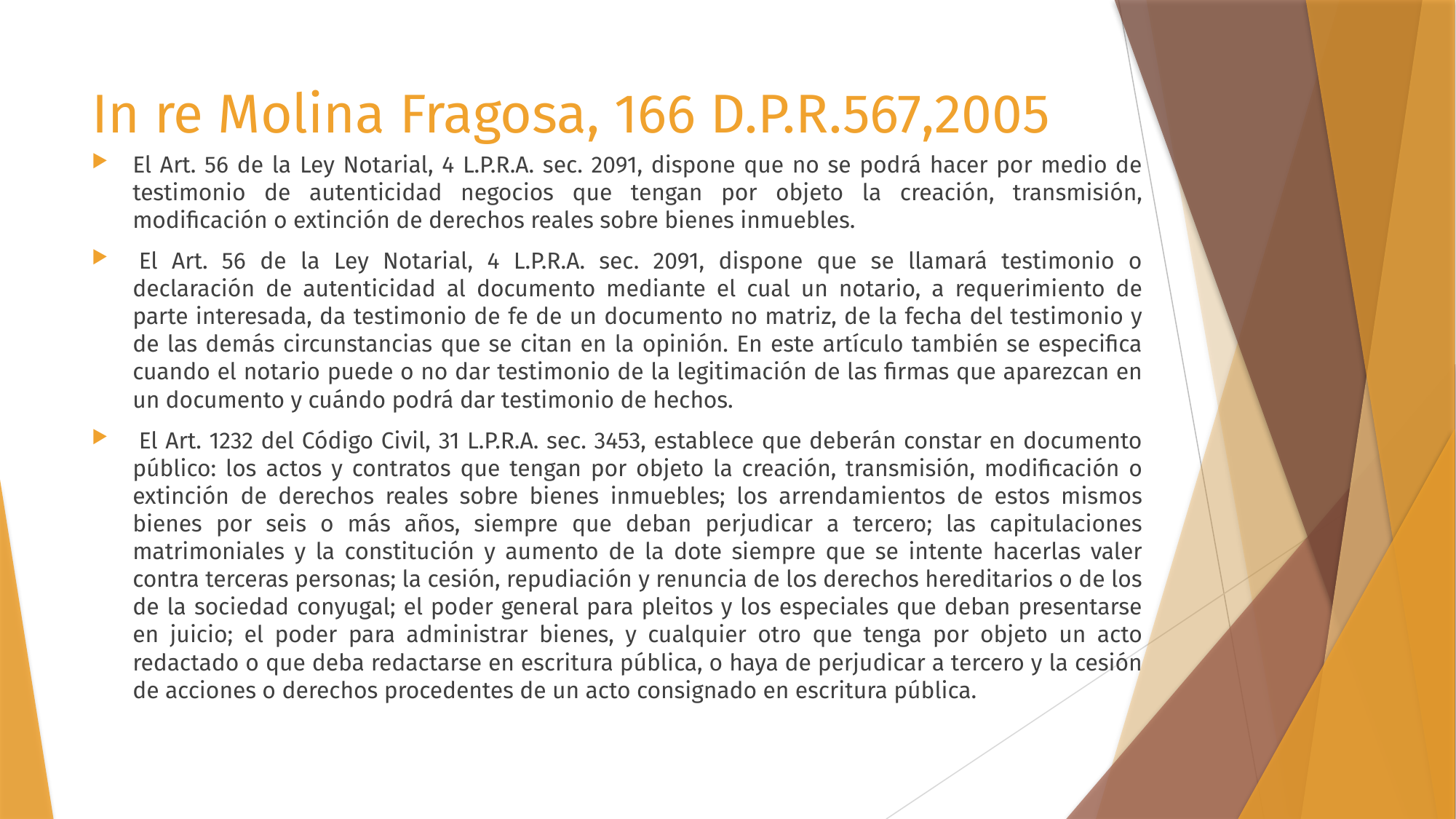

# In re Molina Fragosa, 166 D.P.R.567,2005
El Art. 56 de la Ley Notarial, 4 L.P.R.A. sec. 2091, dispone que no se podrá hacer por medio de testimonio de autenticidad negocios que tengan por objeto la creación, transmisión, modificación o extinción de derechos reales sobre bienes inmuebles.
 El Art. 56 de la Ley Notarial, 4 L.P.R.A. sec. 2091, dispone que se llamará testimonio o declaración de autenticidad al documento mediante el cual un notario, a requerimiento de parte interesada, da testimonio de fe de un documento no matriz, de la fecha del testimonio y de las demás circunstancias que se citan en la opinión. En este artículo también se especifica cuando el notario puede o no dar testimonio de la legitimación de las firmas que aparezcan en un documento y cuándo podrá dar testimonio de hechos.
 El Art. 1232 del Código Civil, 31 L.P.R.A. sec. 3453, establece que deberán constar en documento público: los actos y contratos que tengan por objeto la creación, transmisión, modificación o extinción de derechos reales sobre bienes inmuebles; los arrendamientos de estos mismos bienes por seis o más años, siempre que deban perjudicar a tercero; las capitulaciones matrimoniales y la constitución y aumento de la dote siempre que se intente hacerlas valer contra terceras personas; la cesión, repudiación y renuncia de los derechos hereditarios o de los de la sociedad conyugal; el poder general para pleitos y los especiales que deban presentarse en juicio; el poder para administrar bienes, y cualquier otro que tenga por objeto un acto redactado o que deba redactarse en escritura pública, o haya de perjudicar a tercero y la cesión de acciones o derechos procedentes de un acto consignado en escritura pública.